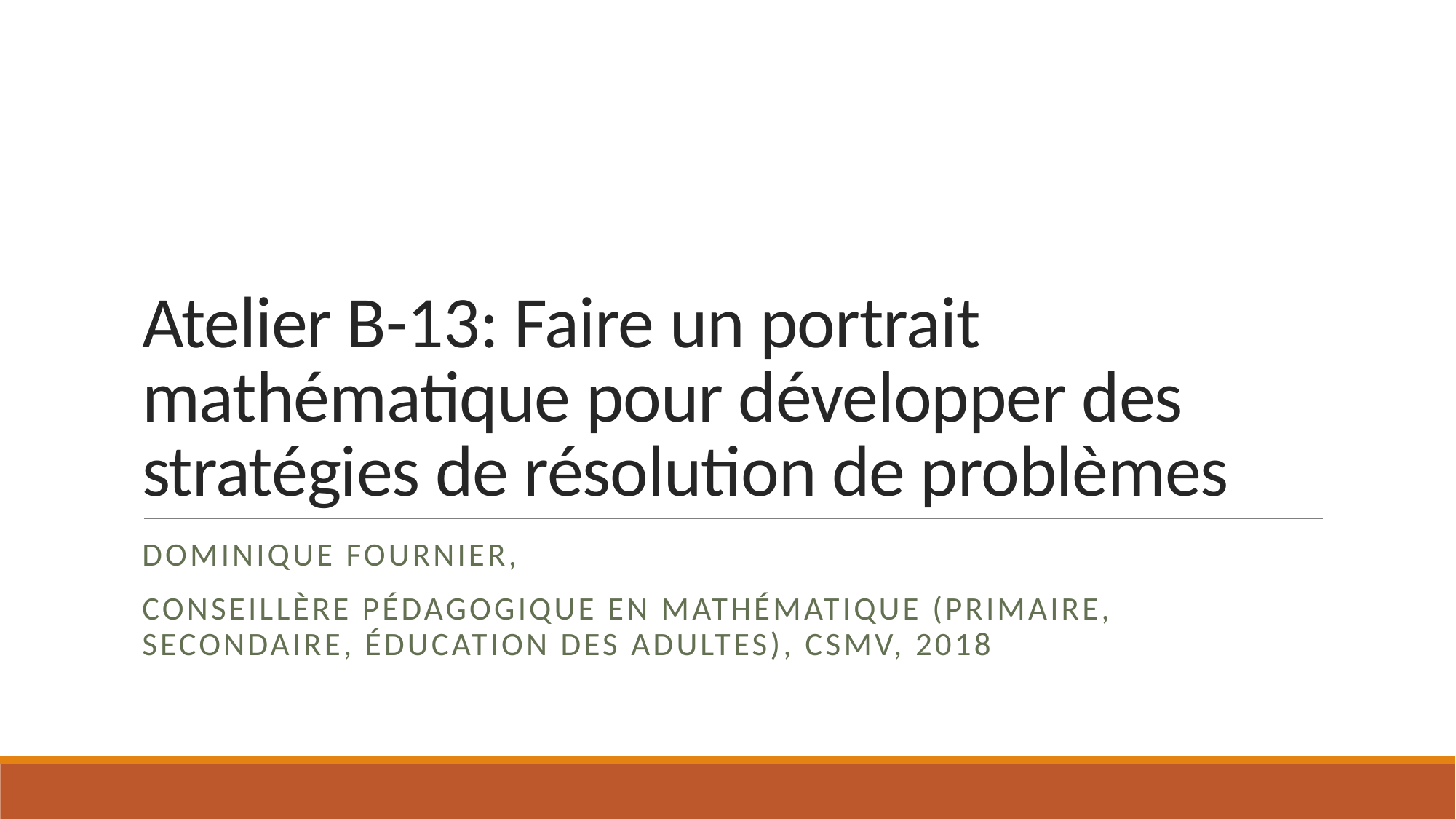

# Atelier B-13: Faire un portrait mathématique pour développer des stratégies de résolution de problèmes
Dominique Fournier,
conseillère pédagogique en mathématique (primaire, secondaire, éducation des adultes), csmv, 2018